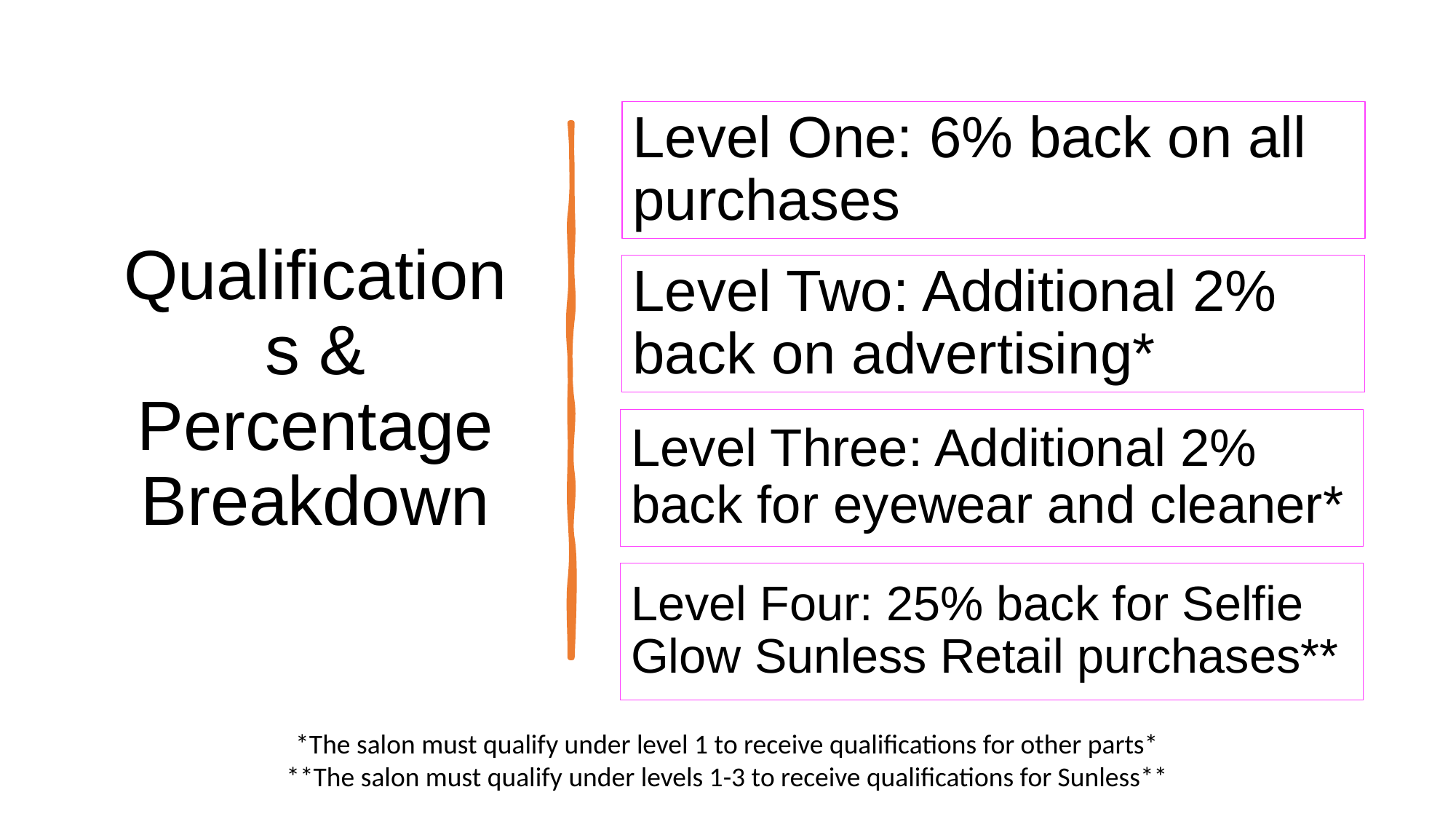

# Qualifications & Percentage Breakdown
Level One: 6% back on all purchases
Level Two: Additional 2% back on advertising*

Level Three: Additional 2% back for eyewear and cleaner*
Level Four: 25% back for Selfie Glow Sunless Retail purchases**
*The salon must qualify under level 1 to receive qualifications for other parts*
**The salon must qualify under levels 1-3 to receive qualifications for Sunless**